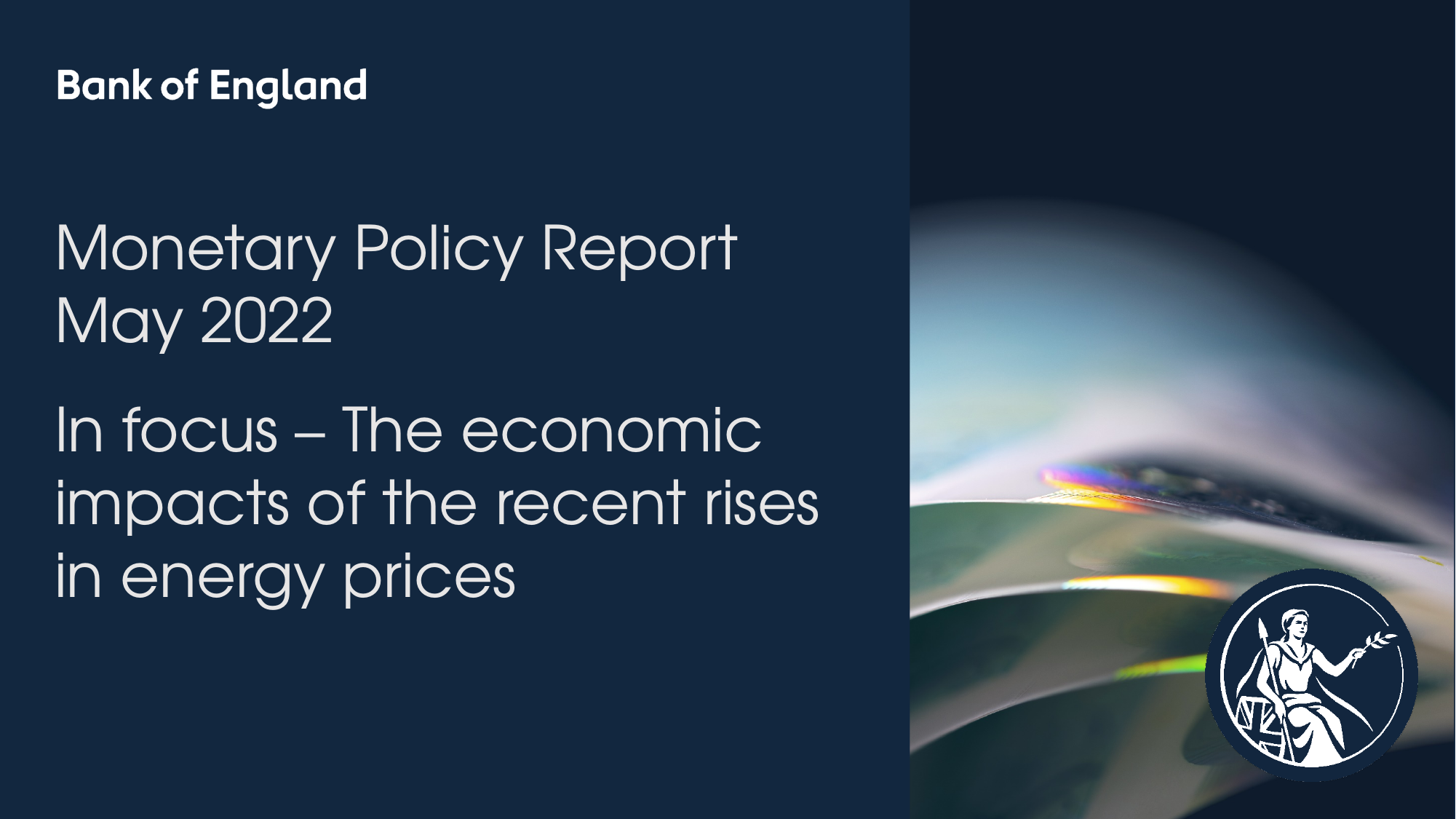

Monetary Policy Report
May 2022
In focus – The economic impacts of the recent rises in energy prices